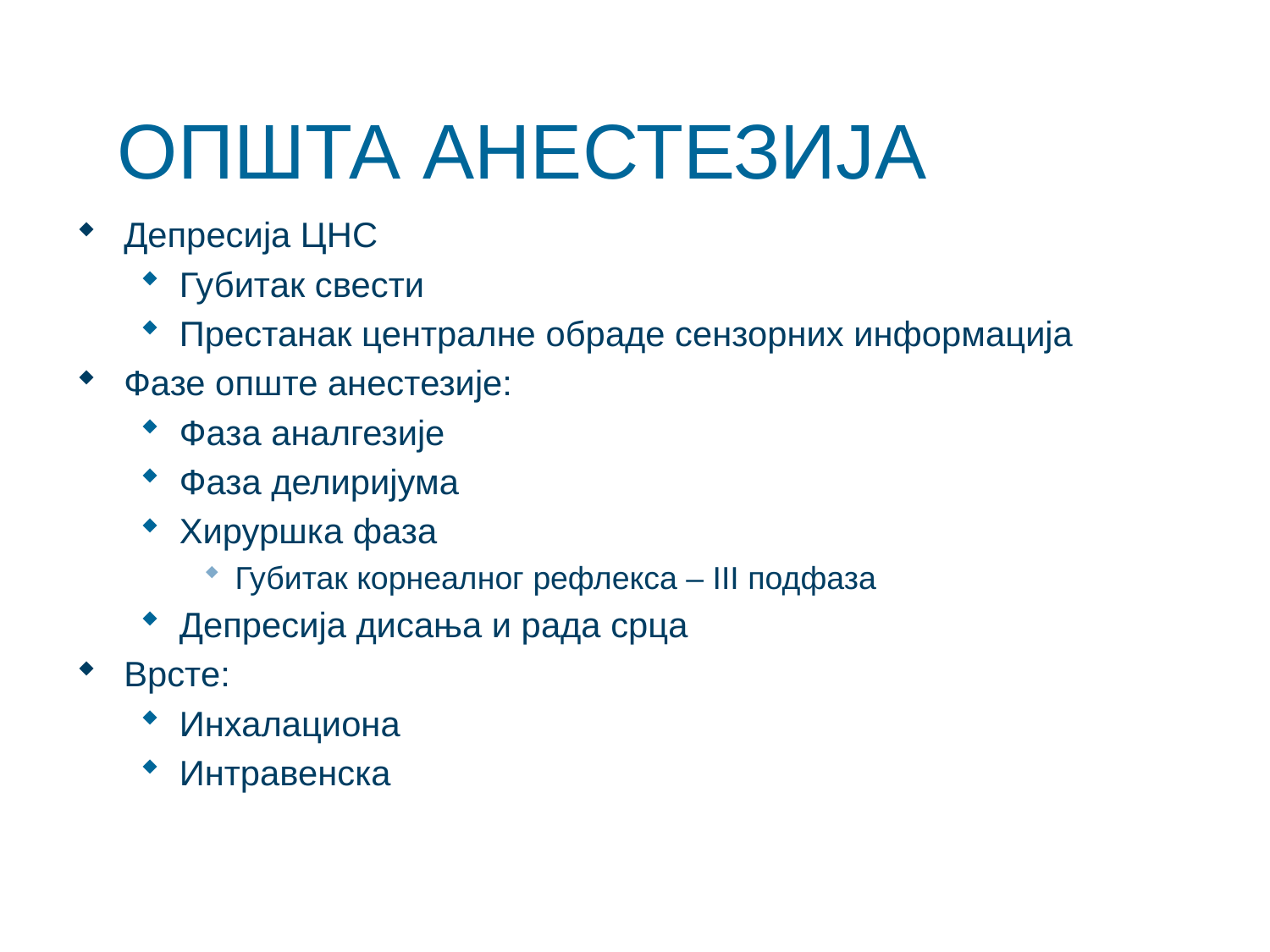

# ОПШТА АНЕСТЕЗИЈА
Депресија ЦНС
Губитак свести
Престанак централне обраде сензорних информација
Фазе опште анестезије:
Фаза аналгезије
Фаза делиријума
Хируршка фаза
Губитак корнеалног рефлекса – III подфаза
Депресија дисања и рада срца
Врсте:
Инхалациона
Интравенска